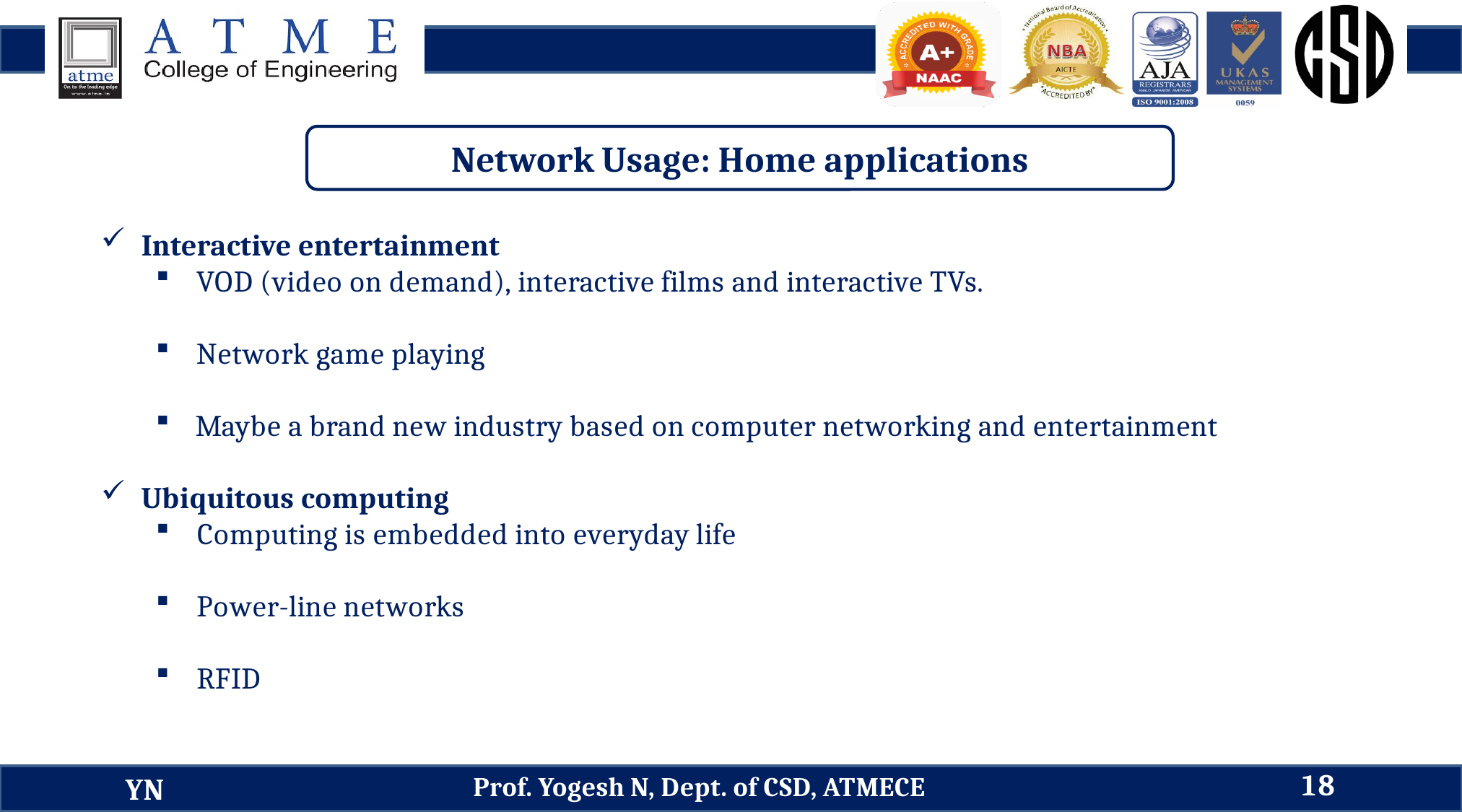

Network Usage: Home applications
Interactive entertainment
VOD (video on demand), interactive films and interactive TVs.

Network game playing

Maybe a brand new industry based on computer networking and entertainment

Ubiquitous computing
Computing is embedded into everyday life

Power-line networks

RFID
18
Prof. Yogesh N, Dept. of CSD, ATMECE
YN